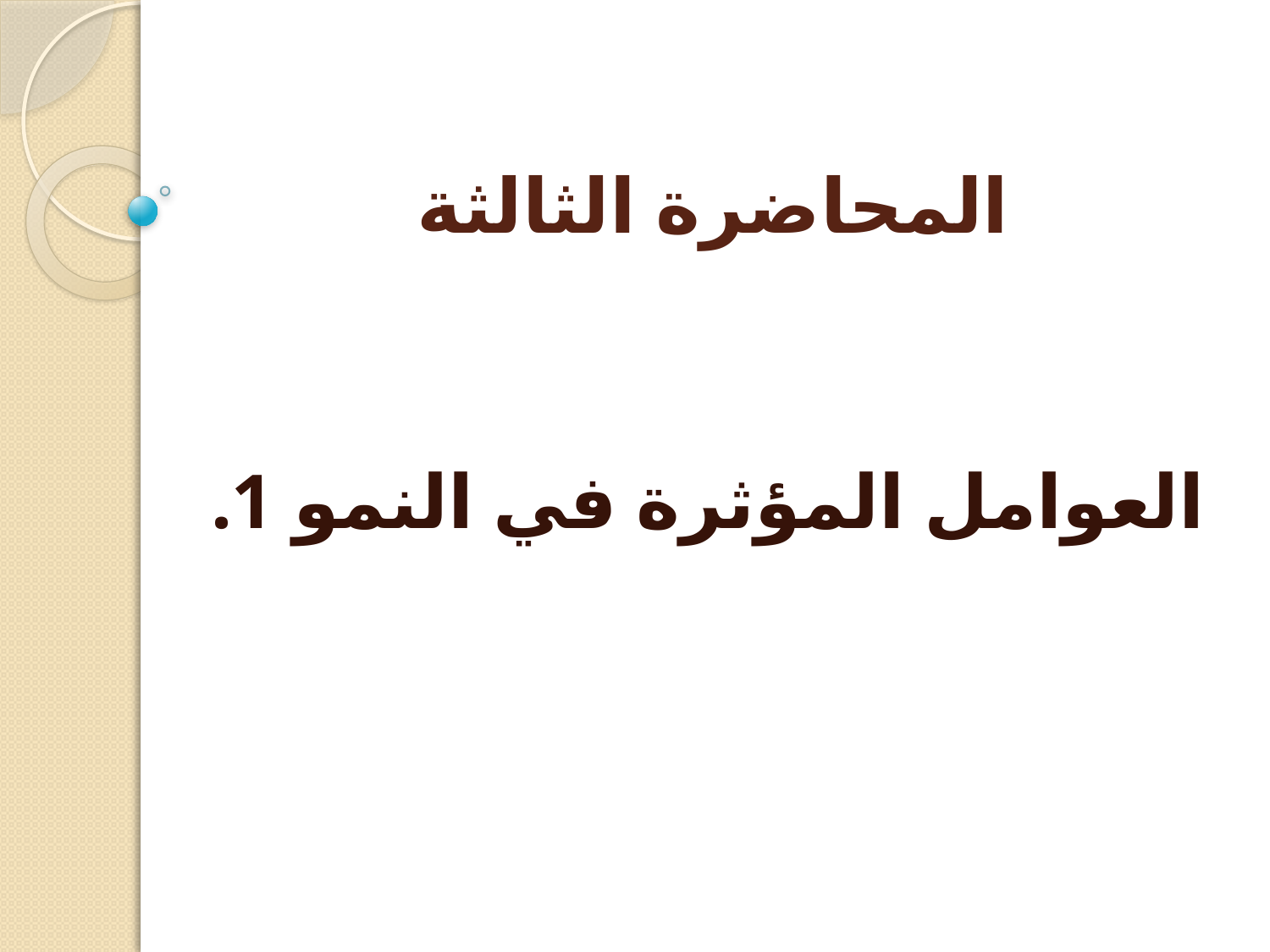

# المحاضرة الثالثة

العوامل المؤثرة في النمو 1.